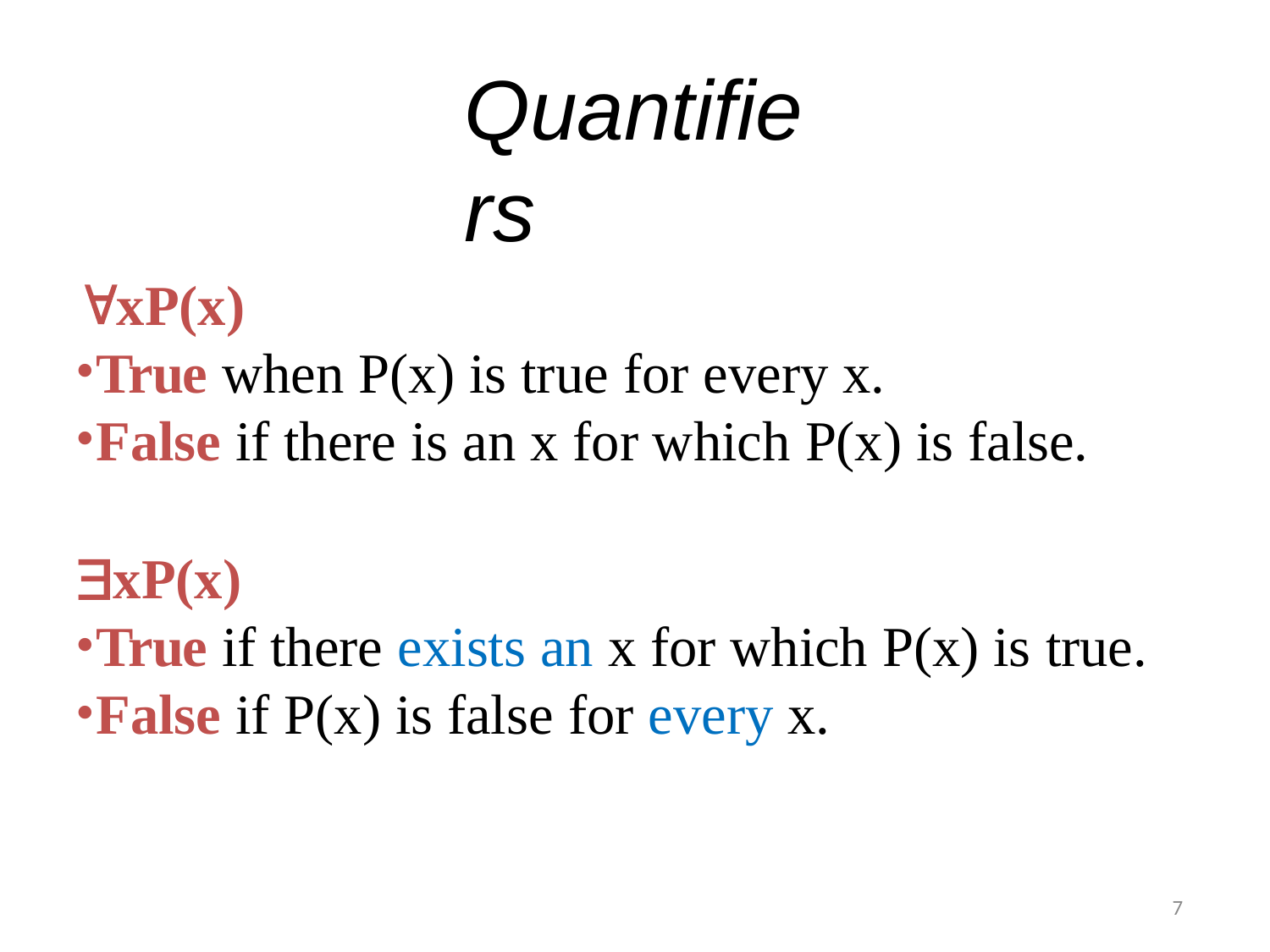

# Quantifiers
∀xP(x)
True when P(x) is true for every x.
False if there is an x for which P(x) is false.

∃xP(x)
True if there exists an x for which P(x) is true.
False if P(x) is false for every x.
7